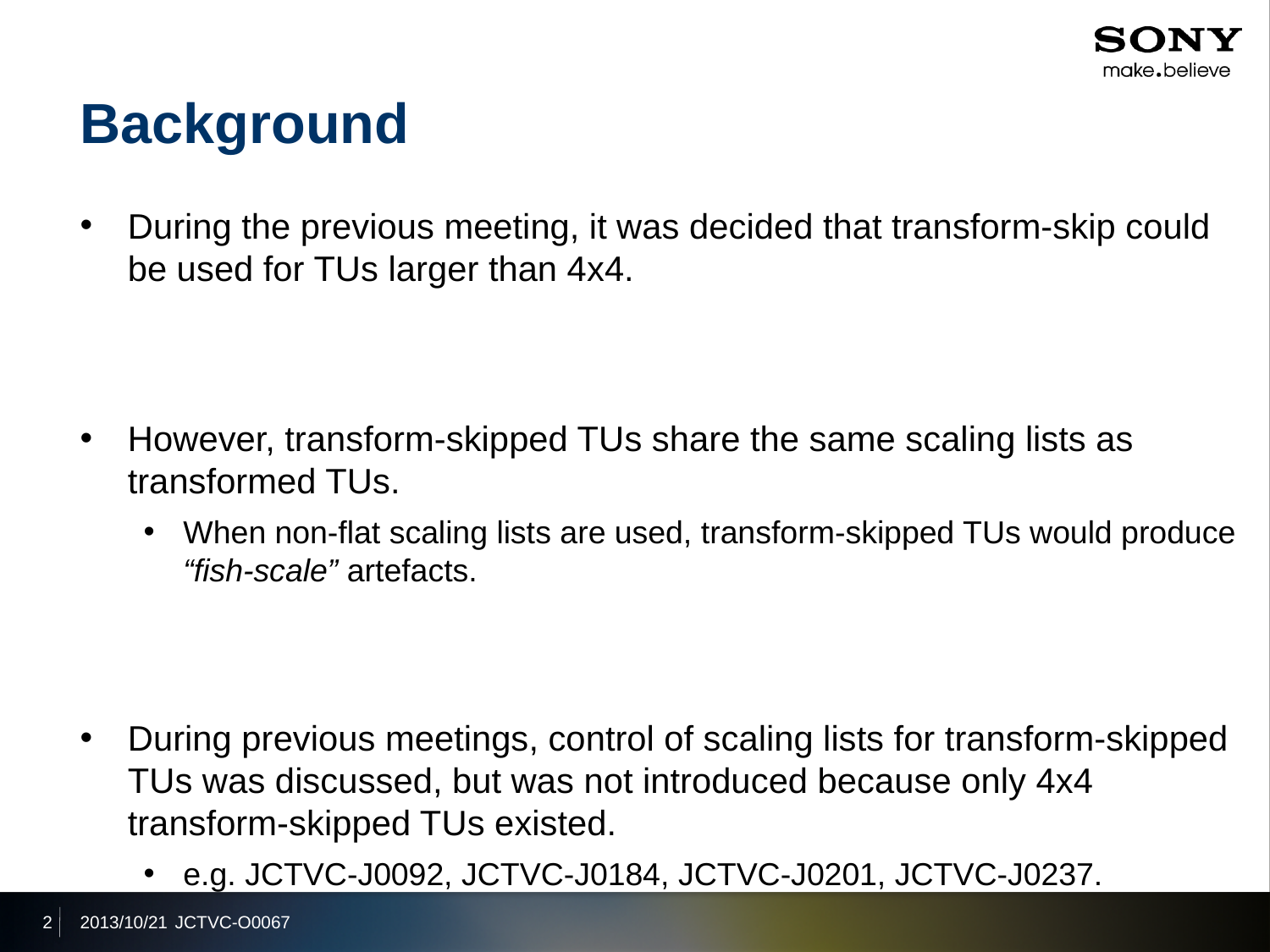

# Background

During the previous meeting, it was decided that transform-skip could be used for TUs larger than 4x4.

However, transform-skipped TUs share the same scaling lists as transformed TUs.
When non-flat scaling lists are used, transform-skipped TUs would produce “fish-scale” artefacts.

During previous meetings, control of scaling lists for transform-skipped TUs was discussed, but was not introduced because only 4x4 transform-skipped TUs existed.
e.g. JCTVC-J0092, JCTVC-J0184, JCTVC-J0201, JCTVC-J0237.
2
2013/10/21
JCTVC-O0067